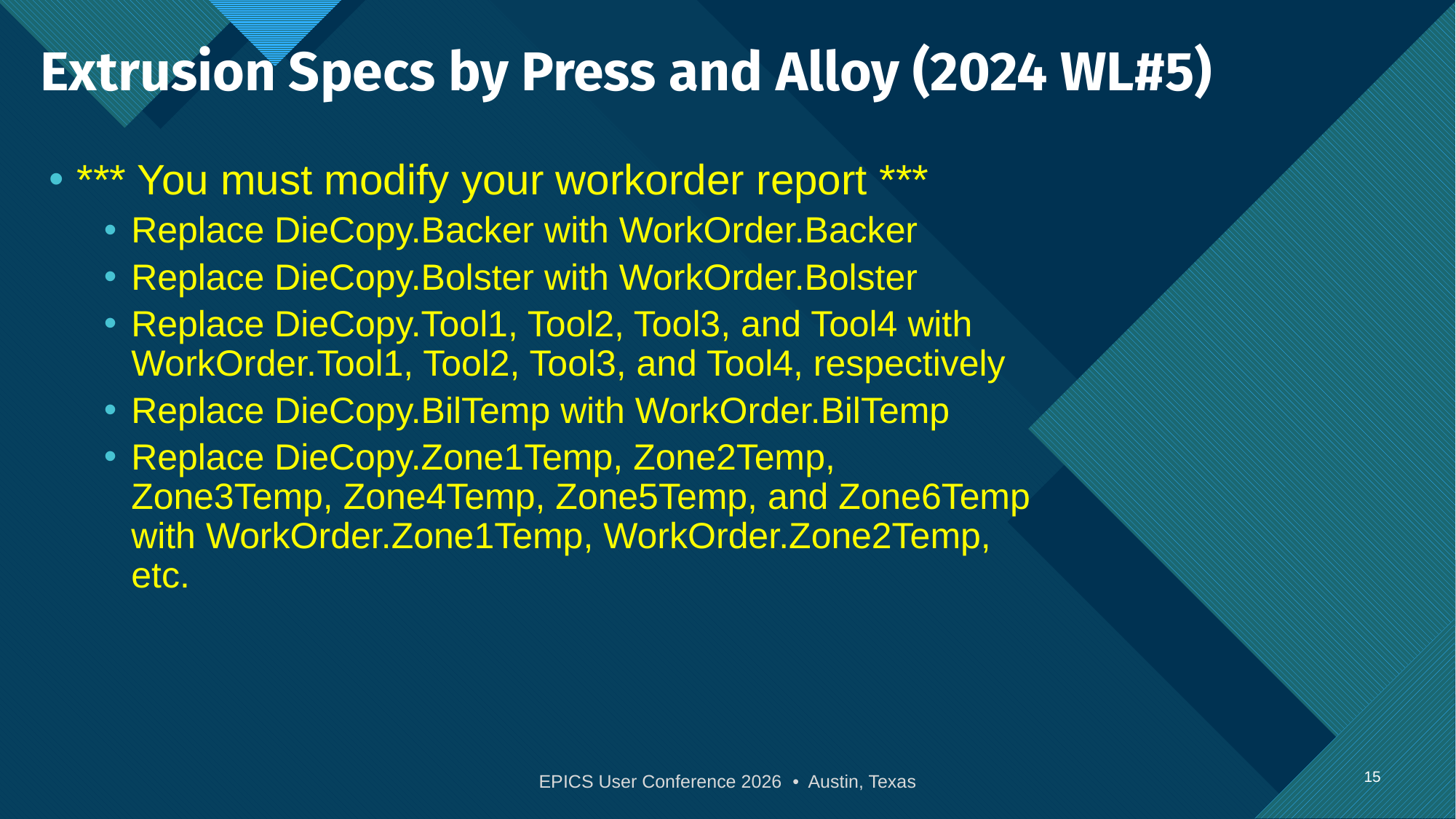

# Extrusion Specs by Press and Alloy (2024 WL#5)
*** You must modify your workorder report ***
Replace DieCopy.Backer with WorkOrder.Backer
Replace DieCopy.Bolster with WorkOrder.Bolster
Replace DieCopy.Tool1, Tool2, Tool3, and Tool4 with WorkOrder.Tool1, Tool2, Tool3, and Tool4, respectively
Replace DieCopy.BilTemp with WorkOrder.BilTemp
Replace DieCopy.Zone1Temp, Zone2Temp, Zone3Temp, Zone4Temp, Zone5Temp, and Zone6Temp with WorkOrder.Zone1Temp, WorkOrder.Zone2Temp, etc.

15
EPICS User Conference 2026  •  Austin, Texas